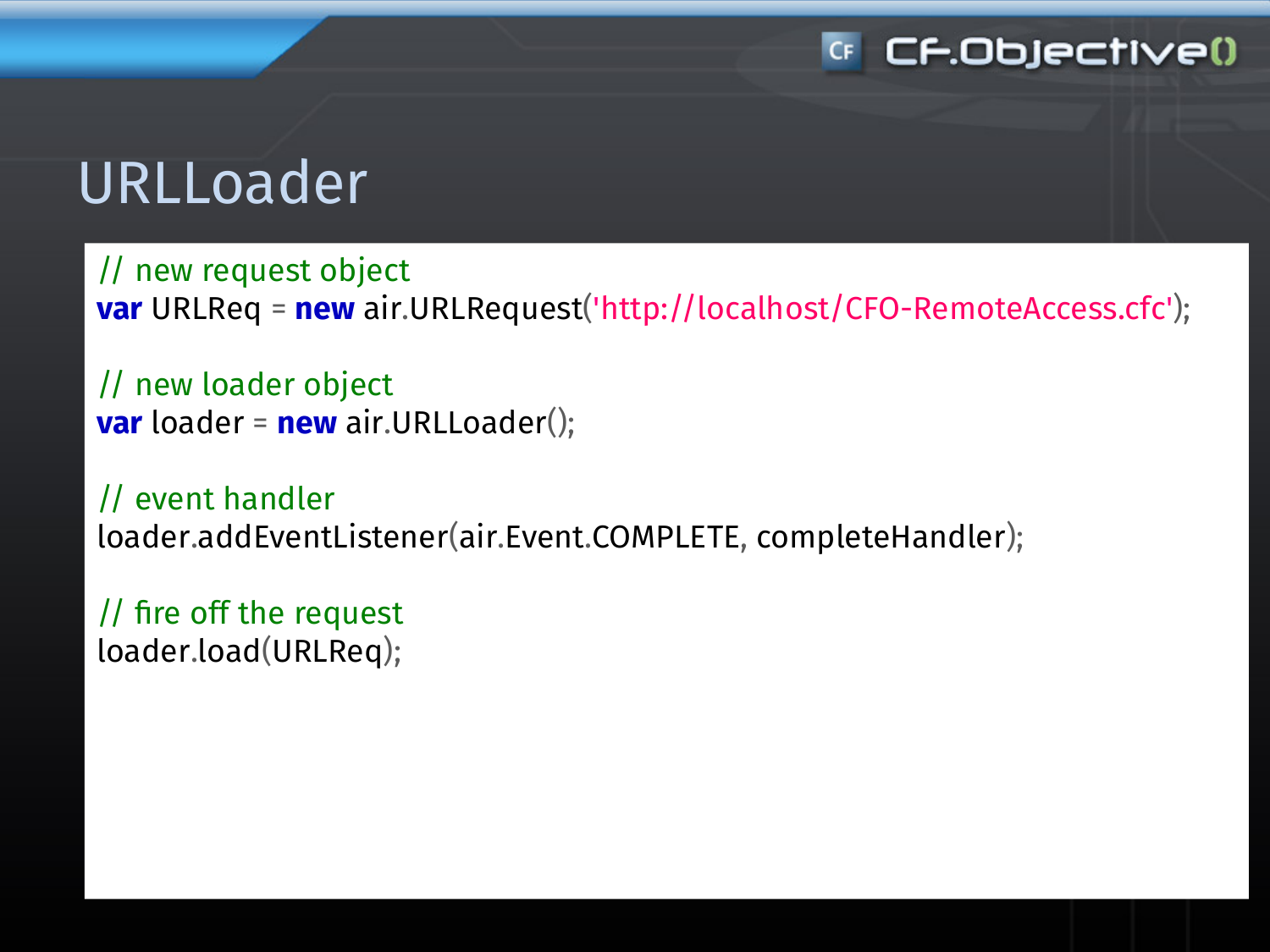

URLLoader
// new request object
var URLReq = new air.URLRequest('http://localhost/CFO-RemoteAccess.cfc');

// new loader object
var loader = new air.URLLoader();

// event handler
loader.addEventListener(air.Event.COMPLETE, completeHandler);

// fire off the request
loader.load(URLReq);